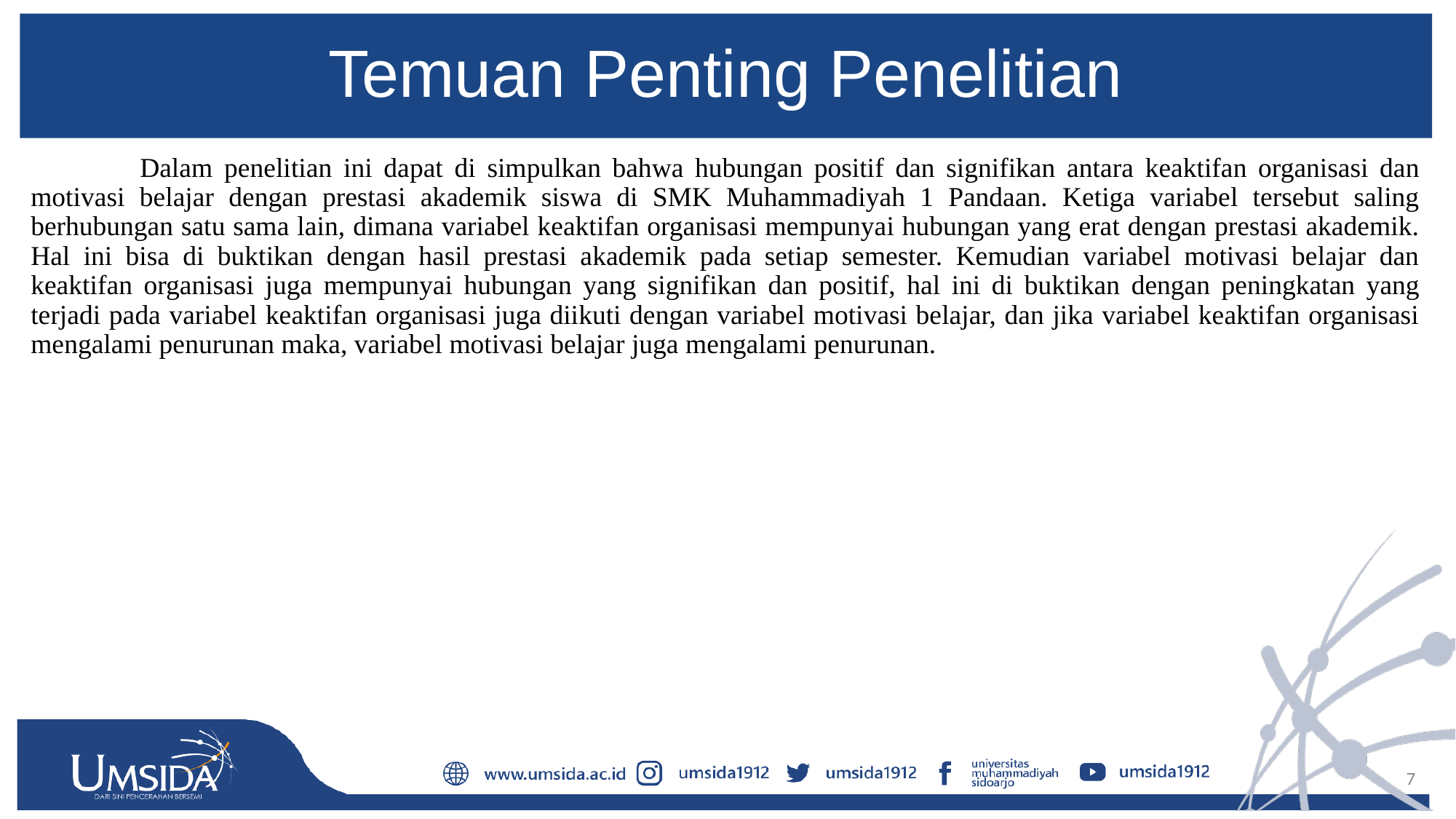

# Temuan Penting Penelitian
	Dalam penelitian ini dapat di simpulkan bahwa hubungan positif dan signifikan antara keaktifan organisasi dan motivasi belajar dengan prestasi akademik siswa di SMK Muhammadiyah 1 Pandaan. Ketiga variabel tersebut saling berhubungan satu sama lain, dimana variabel keaktifan organisasi mempunyai hubungan yang erat dengan prestasi akademik. Hal ini bisa di buktikan dengan hasil prestasi akademik pada setiap semester. Kemudian variabel motivasi belajar dan keaktifan organisasi juga mempunyai hubungan yang signifikan dan positif, hal ini di buktikan dengan peningkatan yang terjadi pada variabel keaktifan organisasi juga diikuti dengan variabel motivasi belajar, dan jika variabel keaktifan organisasi mengalami penurunan maka, variabel motivasi belajar juga mengalami penurunan.